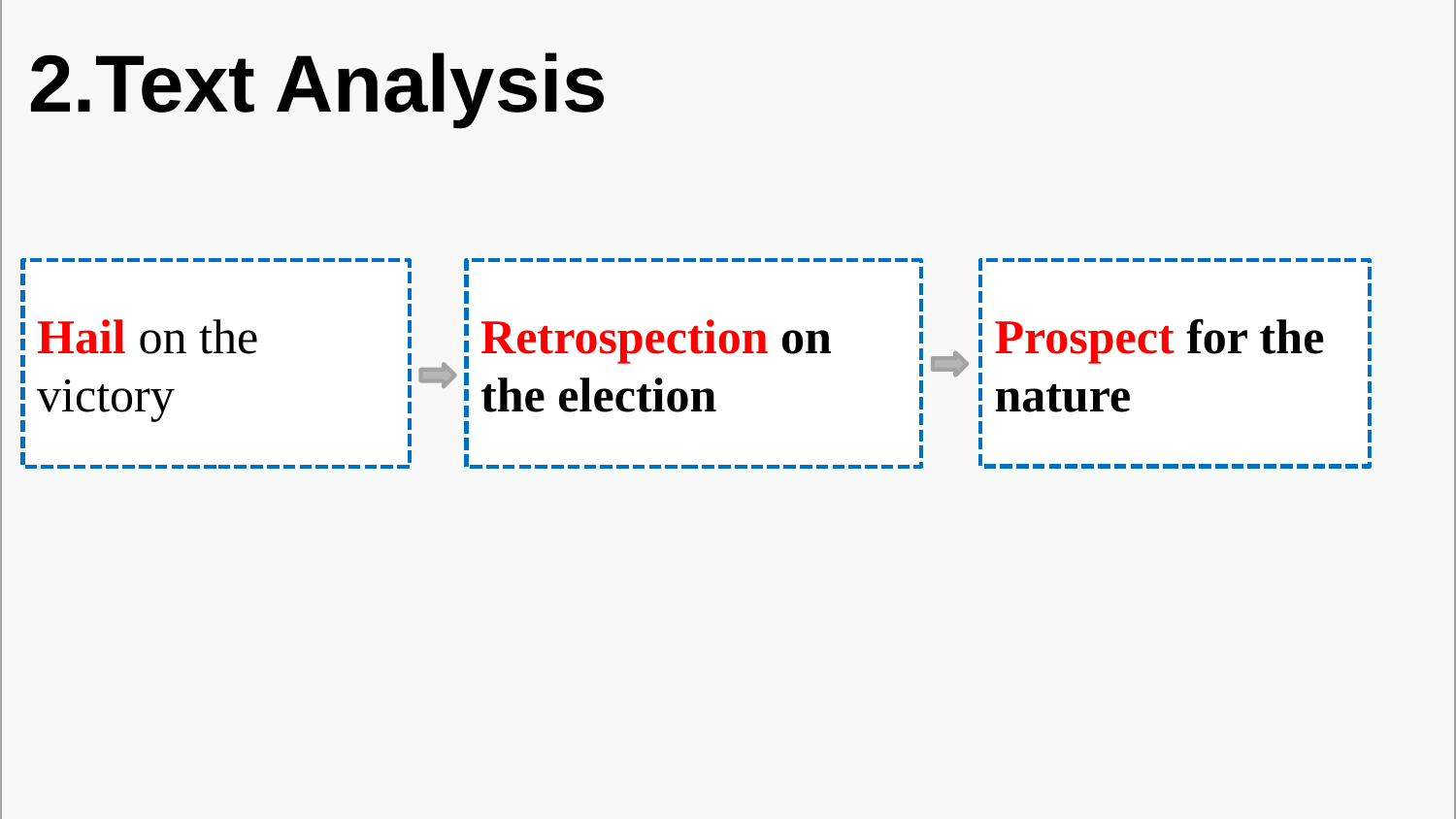

2.Text Analysis
Hail on the victory
Retrospection on the election
Prospect for the nature